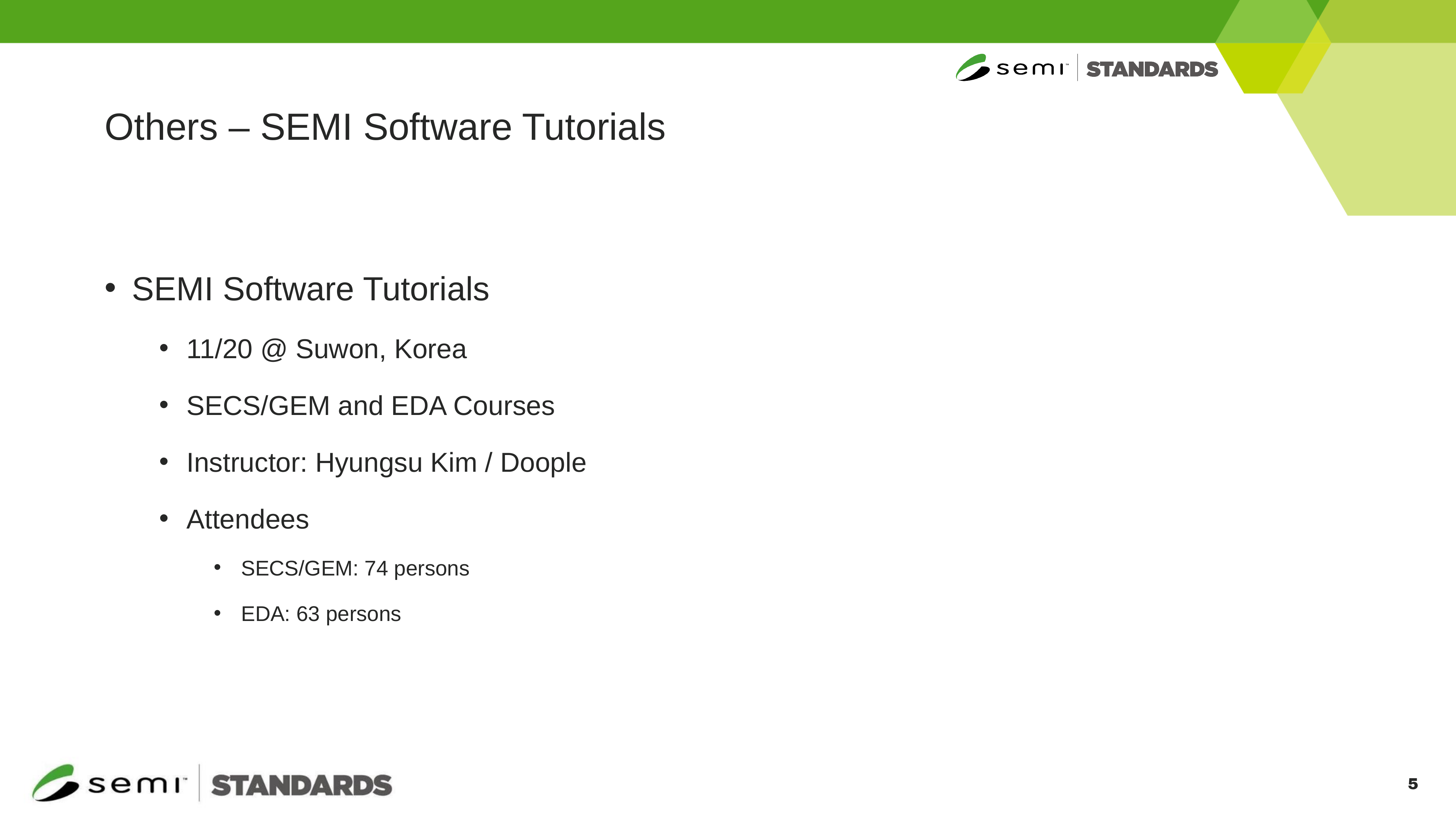

# Others – SEMI Software Tutorials
SEMI Software Tutorials
11/20 @ Suwon, Korea
SECS/GEM and EDA Courses
Instructor: Hyungsu Kim / Doople
Attendees
SECS/GEM: 74 persons
EDA: 63 persons